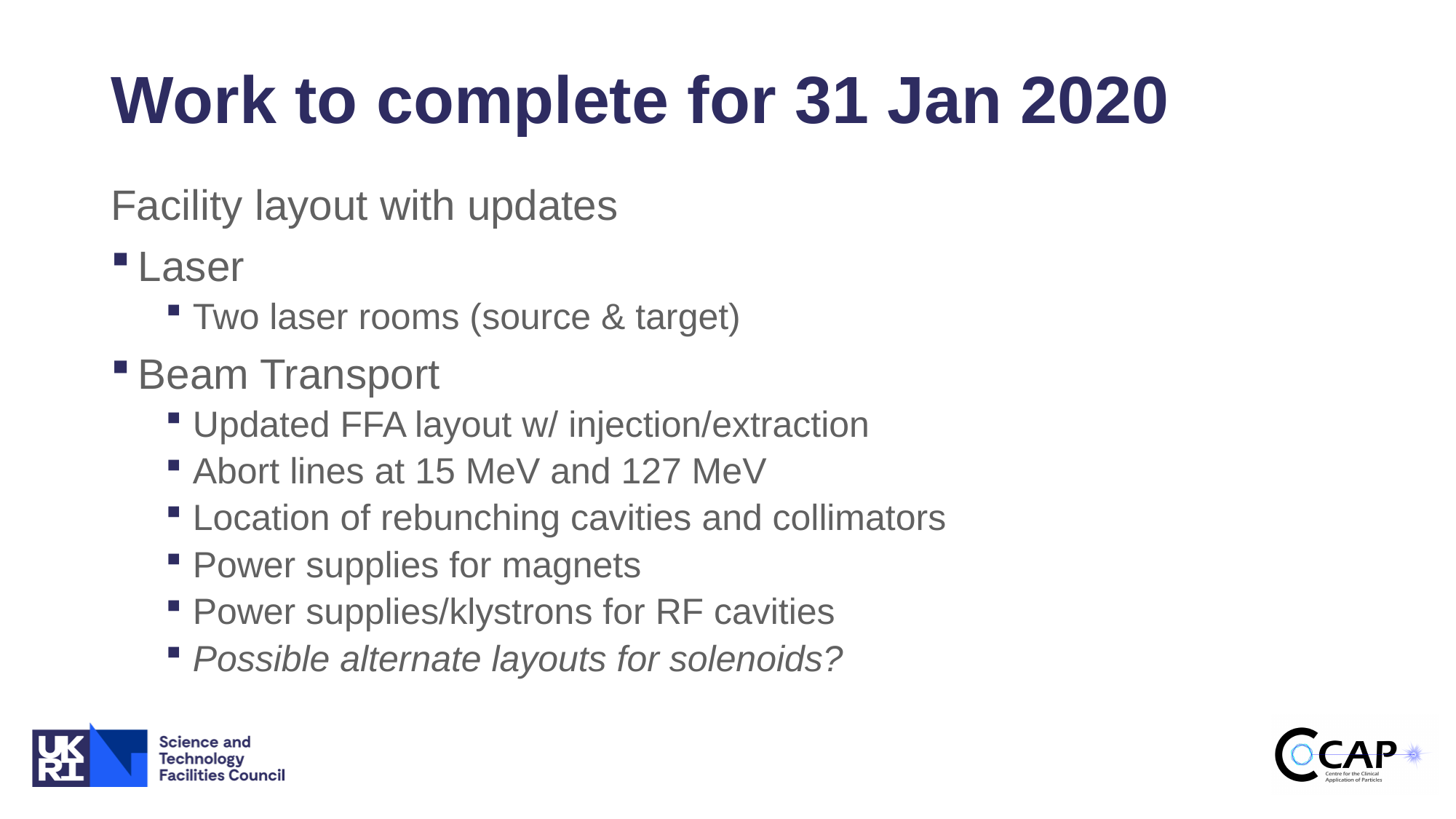

# Work to complete for 31 Jan 2020
Facility layout with updates
Laser
Two laser rooms (source & target)
Beam Transport
Updated FFA layout w/ injection/extraction
Abort lines at 15 MeV and 127 MeV
Location of rebunching cavities and collimators
Power supplies for magnets
Power supplies/klystrons for RF cavities
Possible alternate layouts for solenoids?